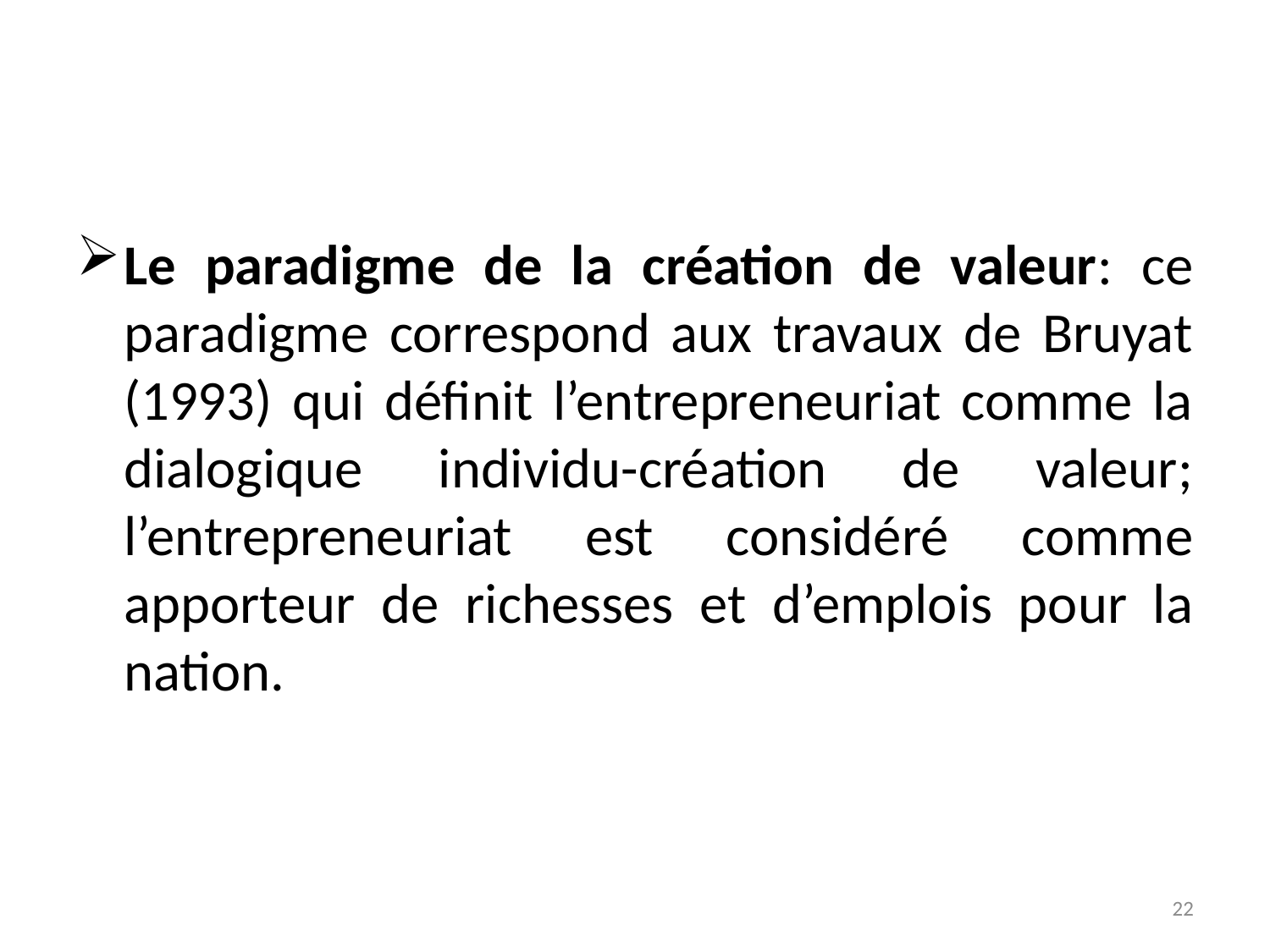

#
Le paradigme de la création de valeur: ce paradigme correspond aux travaux de Bruyat (1993) qui définit l’entrepreneuriat comme la dialogique individu-création de valeur; l’entrepreneuriat est considéré comme apporteur de richesses et d’emplois pour la nation.
22